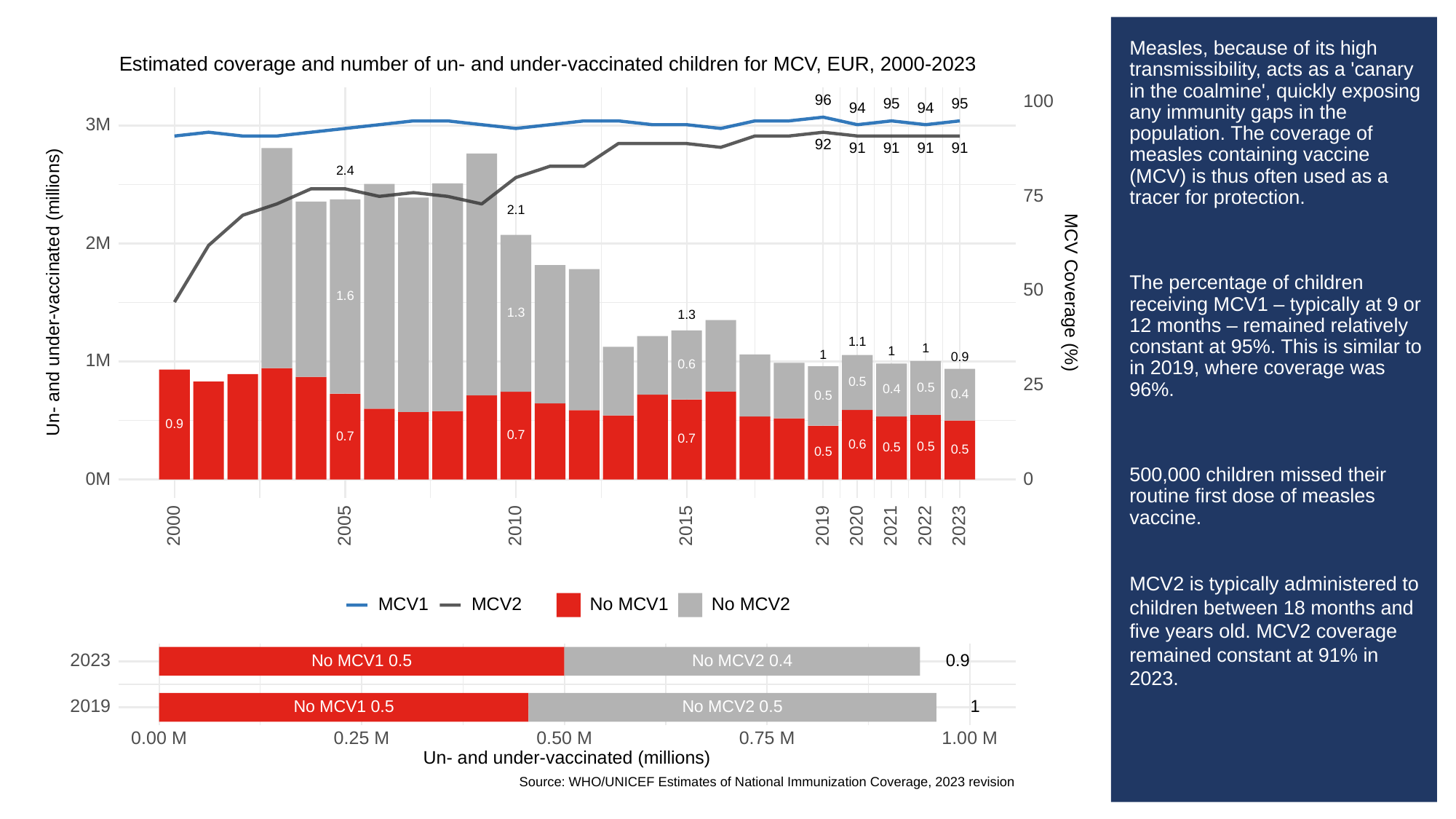

# Measles, because of its high transmissibility, acts as a 'canary in the coalmine', quickly exposing any immunity gaps in the population. The coverage of measles containing vaccine (MCV) is thus often used as a tracer for protection.

The percentage of children receiving MCV1 – typically at 9 or 12 months – remained relatively constant at 95%. This is similar to in 2019, where coverage was 96%.

500,000 children missed their routine first dose of measles vaccine.

MCV2 is typically administered to children between 18 months and five years old. MCV2 coverage remained constant at 91% in 2023.

Estimated coverage and number of un- and under-vaccinated children for MCV, EUR, 2000-2023

100
96
95
95
94
94

3M

92
91
91
91
91

2.4

75

2.1

2M

50
Un- and under-vaccinated (millions)
MCV Coverage (%)
1.6

1.3
1.3

1.1
1

1
1
0.9

1M
0.6

0.5
25

0.5
0.4
0.4
0.5

0.9

0.7
0.7
0.7
0.6
0.5
0.5
0.5
0.5
0M
0

2023
2000
2005
2010
2015
2019
2020
2021
2022

MCV1
MCV2
No MCV1
No MCV2

2023
0.9
No MCV1 0.5
No MCV2 0.4

2019
No MCV1 0.5
No MCV2 0.5
1

0.00 M
0.25 M
0.50 M
0.75 M
1.00 M
Un- and under-vaccinated (millions)
Source: WHO/UNICEF Estimates of National Immunization Coverage, 2023 revision